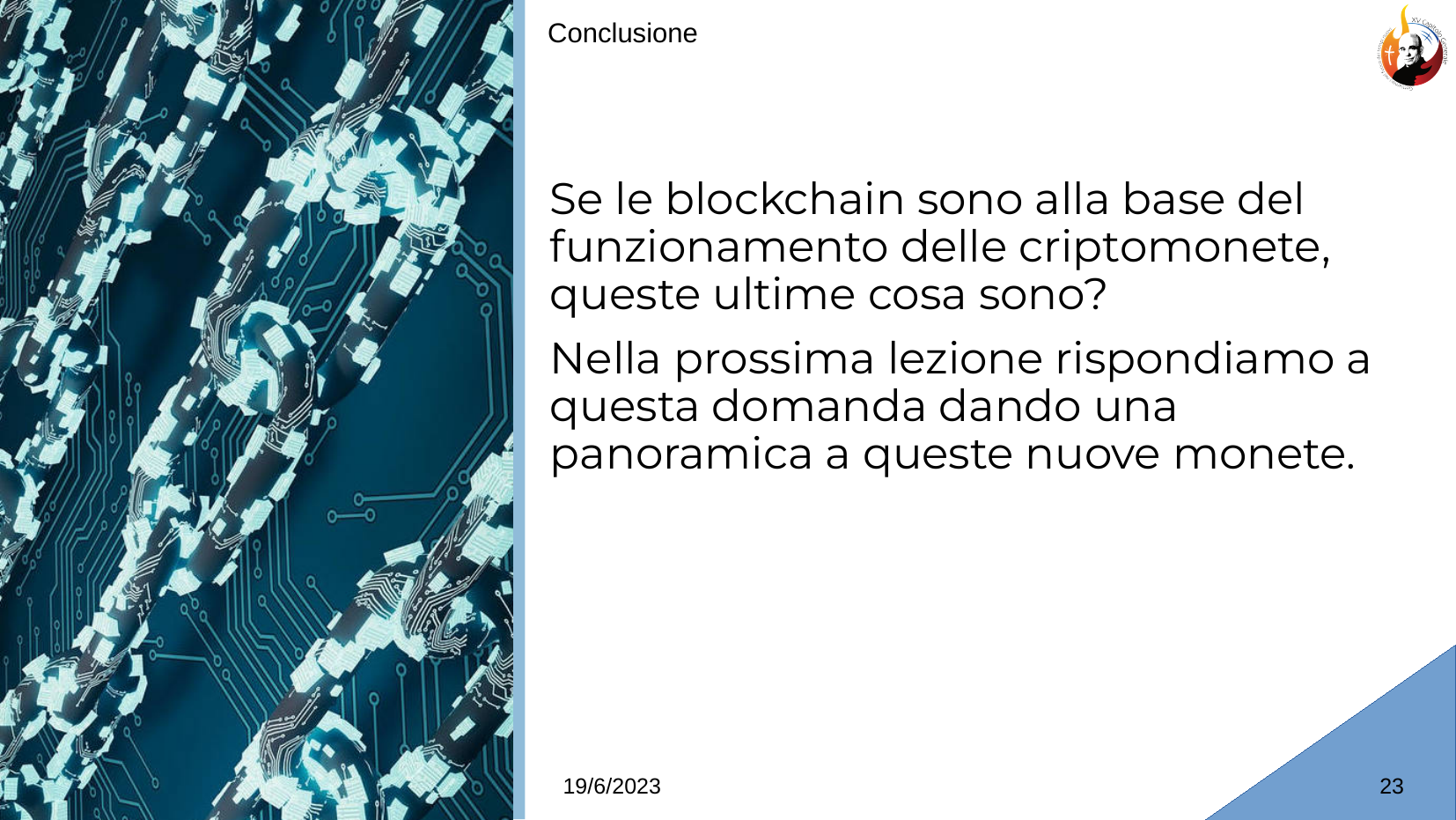

Conclusione
# Se le blockchain sono alla base del funzionamento delle criptomonete, queste ultime cosa sono?
Nella prossima lezione rispondiamo a questa domanda dando una panoramica a queste nuove monete.